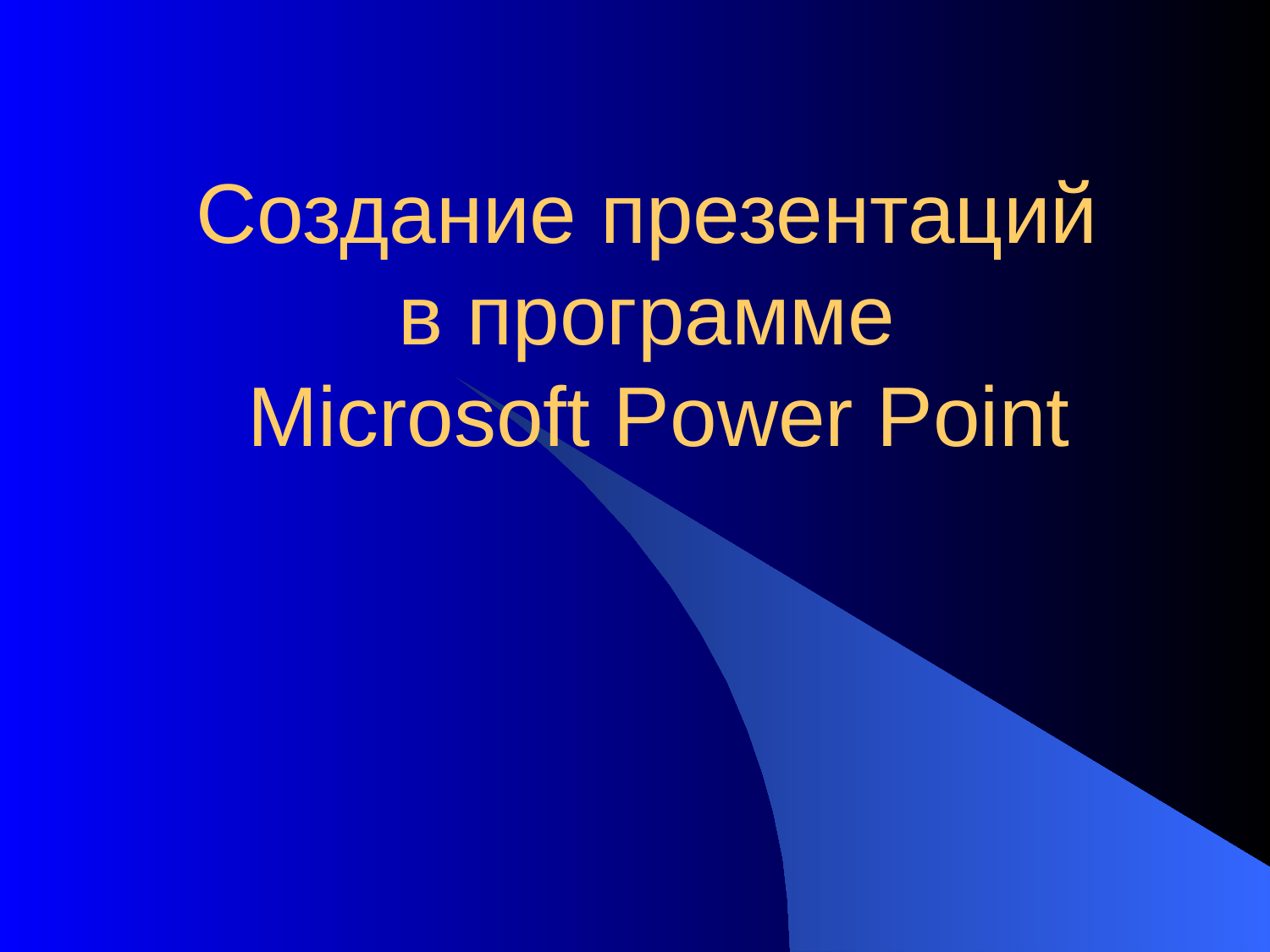

# Создание презентаций в программе Microsoft Power Point